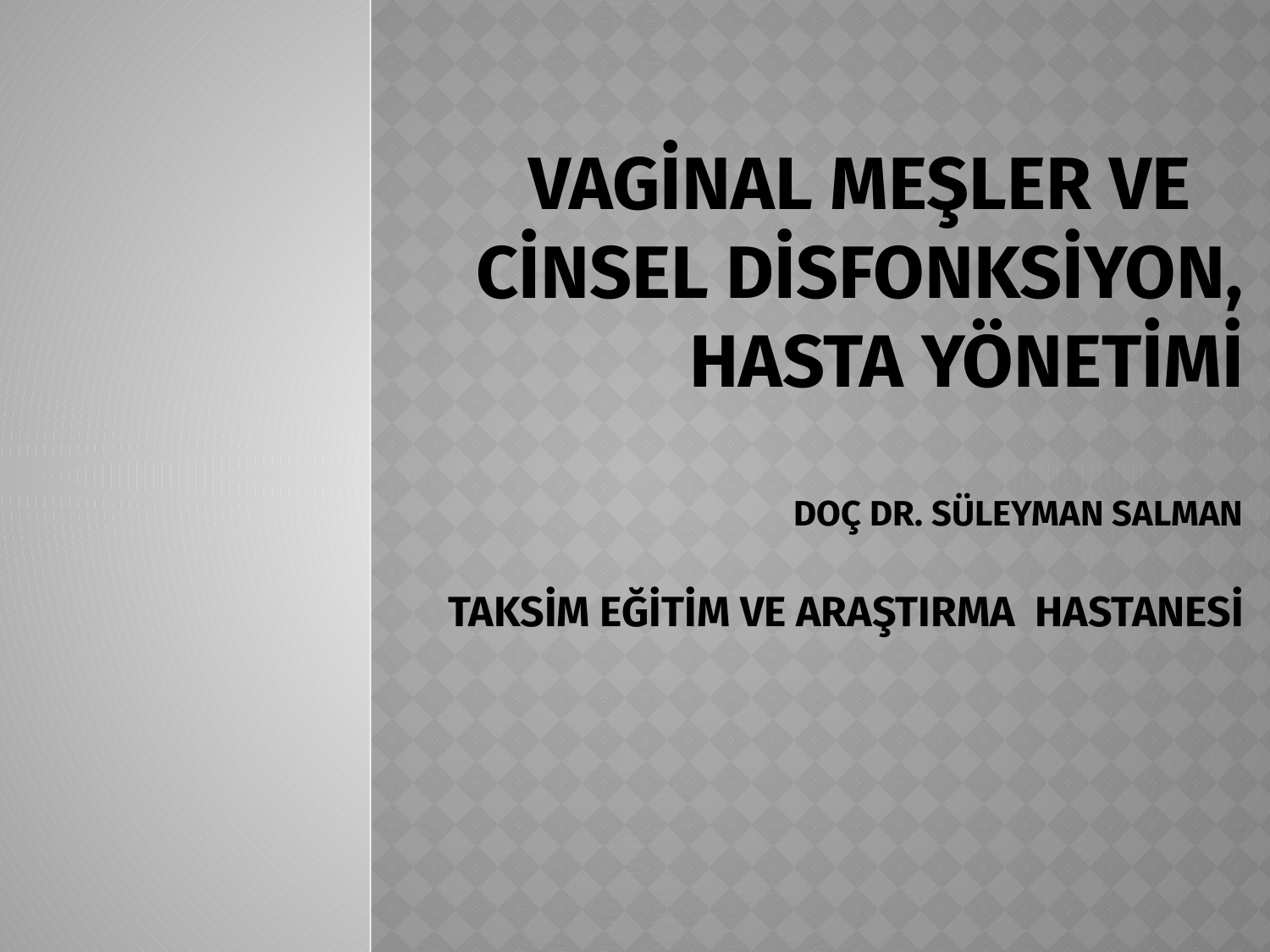

# VAGİNAL MEŞLER VE    CİNSEL DİSFONKSİYON, hasta yönetİmİ Doç dr. Süleyman salman Taksİm eğİtİm ve araştIrma  hastanesİ